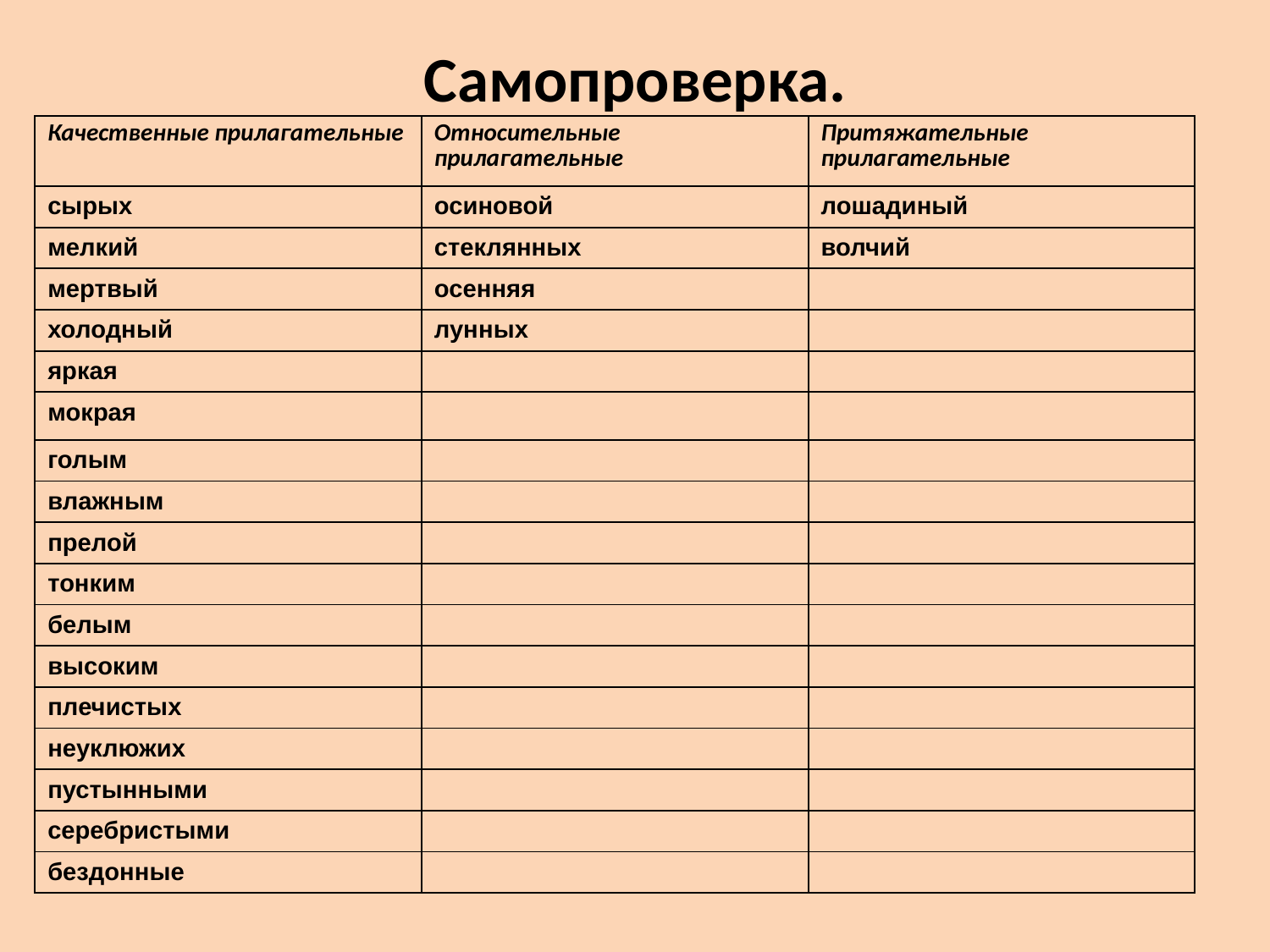

# Самопроверка.
| Качественные прилагательные | Относительные прилагательные | Притяжательные прилагательные |
| --- | --- | --- |
| сырых | осиновой | лошадиный |
| мелкий | стеклянных | волчий |
| мертвый | осенняя |  |
| холодный | лунных |  |
| яркая |  |  |
| мокрая |  |  |
| голым |  |  |
| влажным |  |  |
| прелой |  |  |
| тонким |  |  |
| белым |  |  |
| высоким |  |  |
| плечистых |  |  |
| неуклюжих |  |  |
| пустынными |  |  |
| серебристыми |  |  |
| бездонные |  |  |